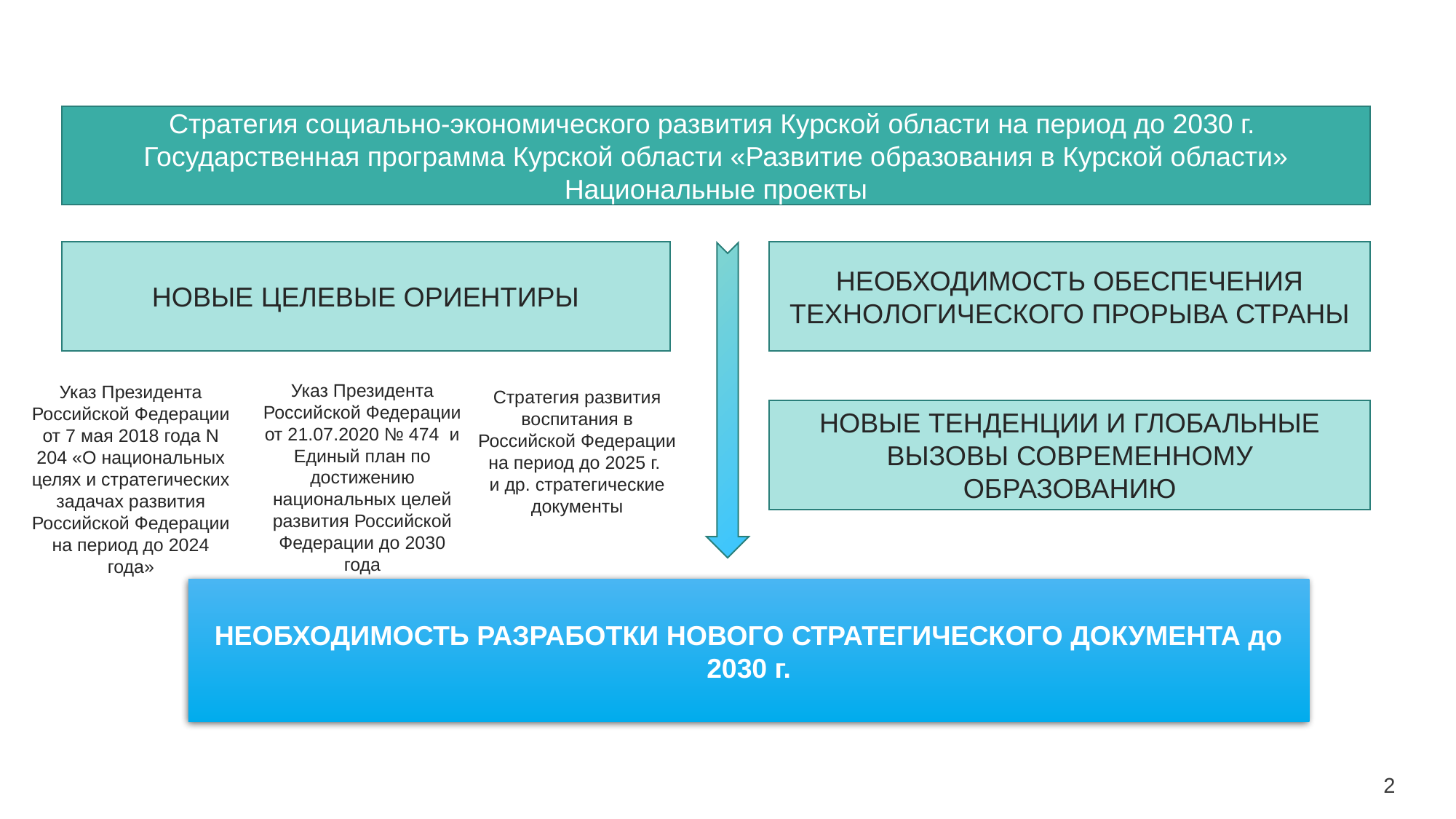

Стратегия социально-экономического развития Курской области на период до 2030 г.
Государственная программа Курской области «Развитие образования в Курской области»
Национальные проекты
НОВЫЕ ЦЕЛЕВЫЕ ОРИЕНТИРЫ
НЕОБХОДИМОСТЬ ОБЕСПЕЧЕНИЯ ТЕХНОЛОГИЧЕСКОГО ПРОРЫВА СТРАНЫ
Указ Президента Российской Федерации от 21.07.2020 № 474  и Единый план по достижению национальных целей развития Российской Федерации до 2030 года

Указ Президента Российской Федерации от 7 мая 2018 года N 204 «О национальных целях и стратегических задачах развития Российской Федерации на период до 2024 года»

Стратегия развития воспитания в Российской Федерации на период до 2025 г.
и др. стратегические документы
НОВЫЕ ТЕНДЕНЦИИ И ГЛОБАЛЬНЫЕ ВЫЗОВЫ СОВРЕМЕННОМУ ОБРАЗОВАНИЮ
НЕОБХОДИМОСТЬ РАЗРАБОТКИ НОВОГО СТРАТЕГИЧЕСКОГО ДОКУМЕНТА до 2030 г.